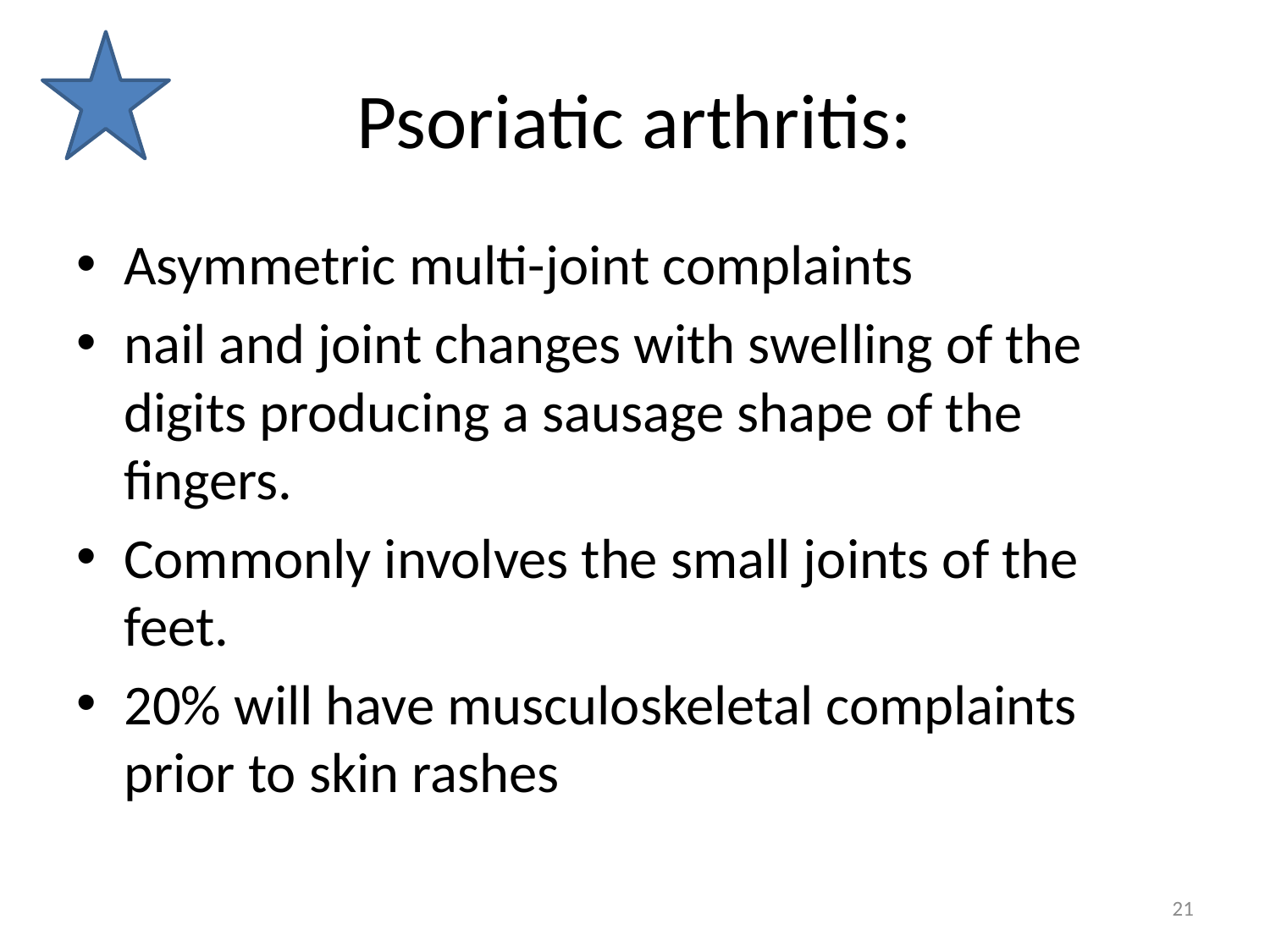

# Psoriatic arthritis:
Asymmetric multi-joint complaints
nail and joint changes with swelling of the digits producing a sausage shape of the fingers.
Commonly involves the small joints of the feet.
20% will have musculoskeletal complaints prior to skin rashes
21